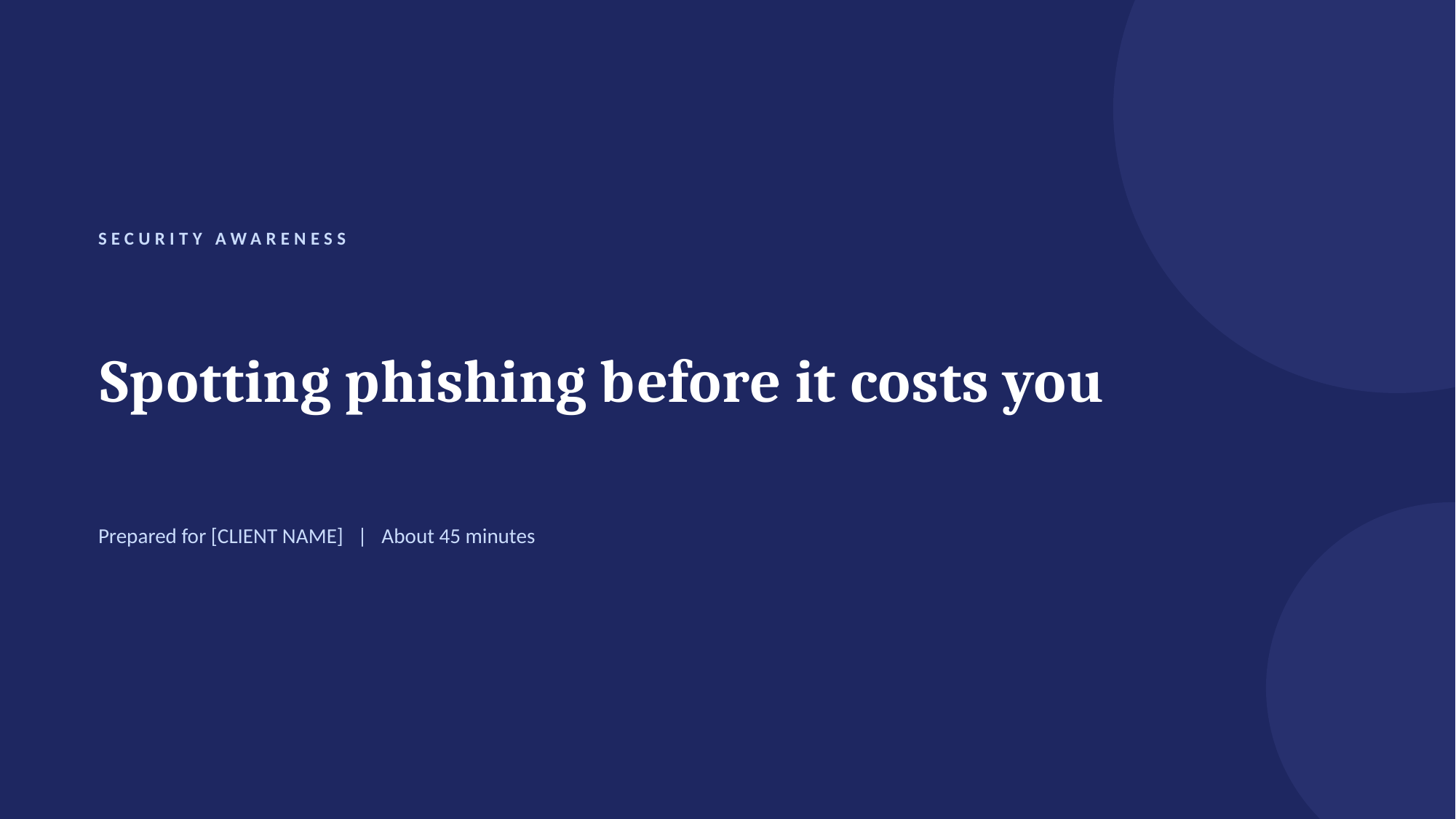

SECURITY AWARENESS
Spotting phishing before it costs you

Prepared for [CLIENT NAME]   |   About 45 minutes